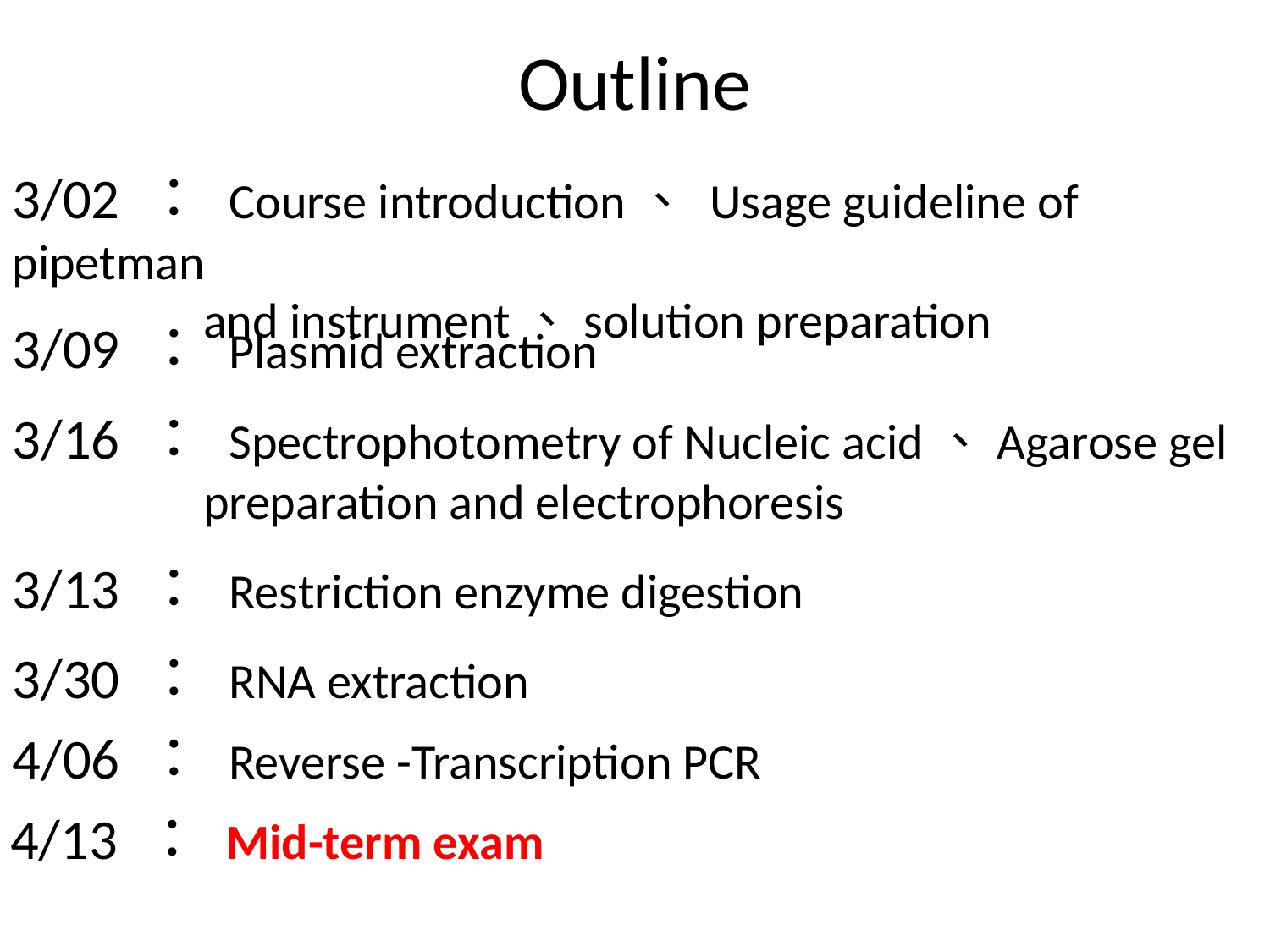

Outline
3/02 ： Course introduction、 Usage guideline of pipetman
                 and instrument、solution preparation
3/09 ： Plasmid extraction
3/16 ： Spectrophotometry of Nucleic acid、Agarose gel
                 preparation and electrophoresis
3/13 ： Restriction enzyme digestion
3/30 ： RNA extraction
4/06 ： Reverse -Transcription PCR
4/13 ： Mid-term exam